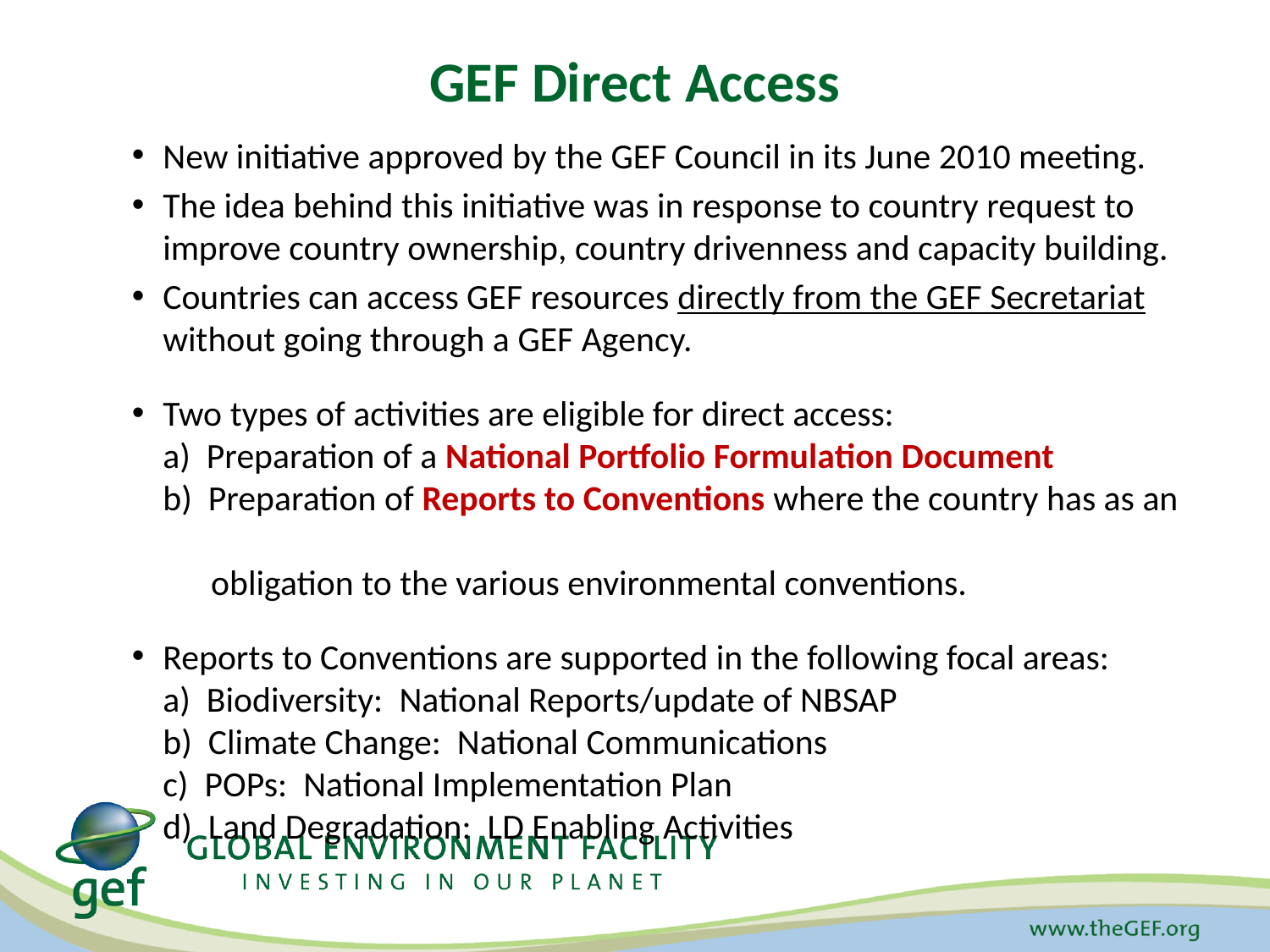

# GEF Direct Access
New initiative approved by the GEF Council in its June 2010 meeting.
The idea behind this initiative was in response to country request to improve country ownership, country drivenness and capacity building.
Countries can access GEF resources directly from the GEF Secretariat without going through a GEF Agency.

Two types of activities are eligible for direct access:
a)  Preparation of a National Portfolio Formulation Document
b)  Preparation of Reports to Conventions where the country has as an
      obligation to the various environmental conventions.

Reports to Conventions are supported in the following focal areas:
a)  Biodiversity:  National Reports/update of NBSAP
b)  Climate Change:  National Communications
c)  POPs:  National Implementation Plan
d)  Land Degradation:  LD Enabling Activities